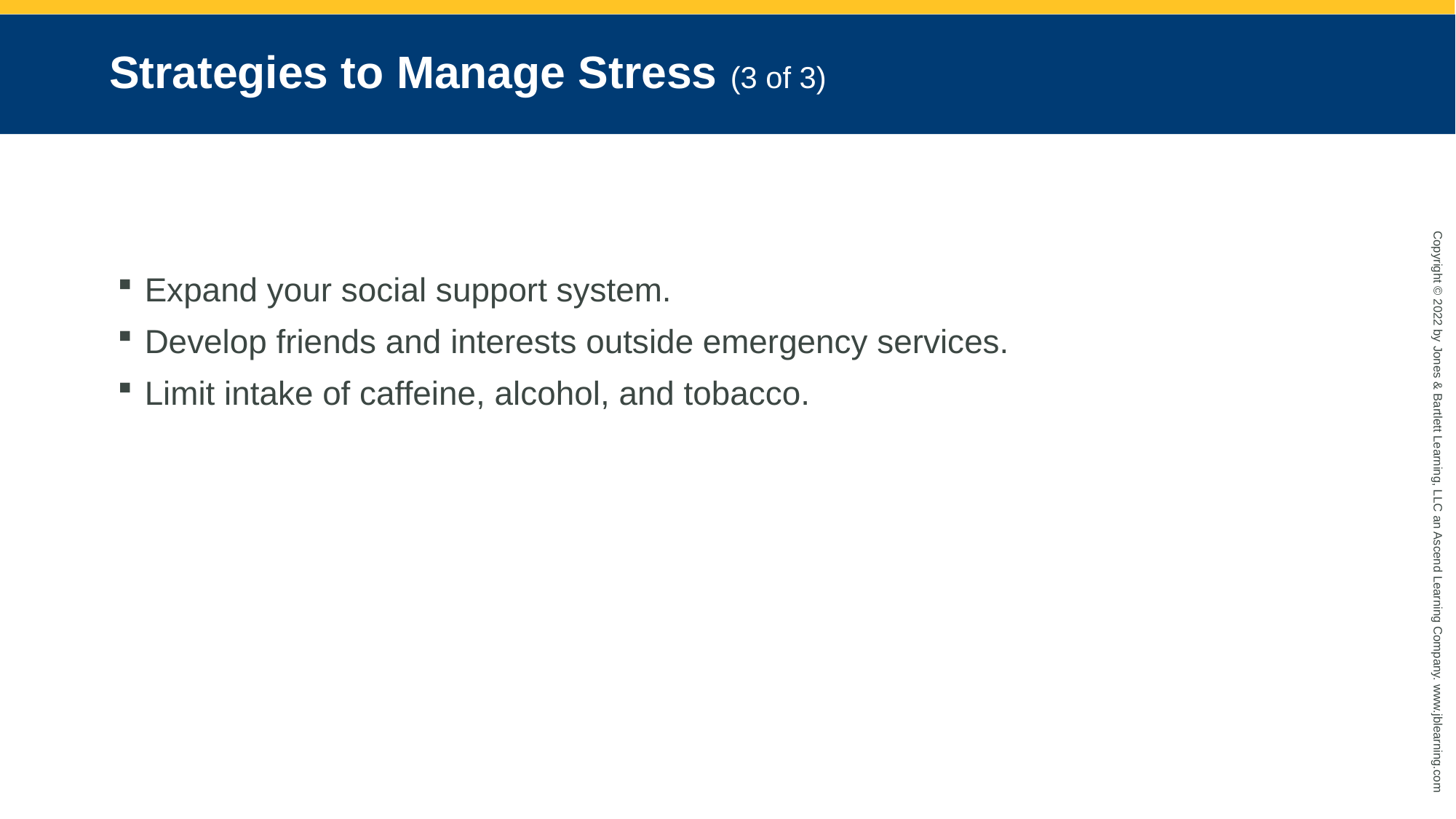

# Strategies to Manage Stress (3 of 3)
Expand your social support system.
Develop friends and interests outside emergency services.
Limit intake of caffeine, alcohol, and tobacco.